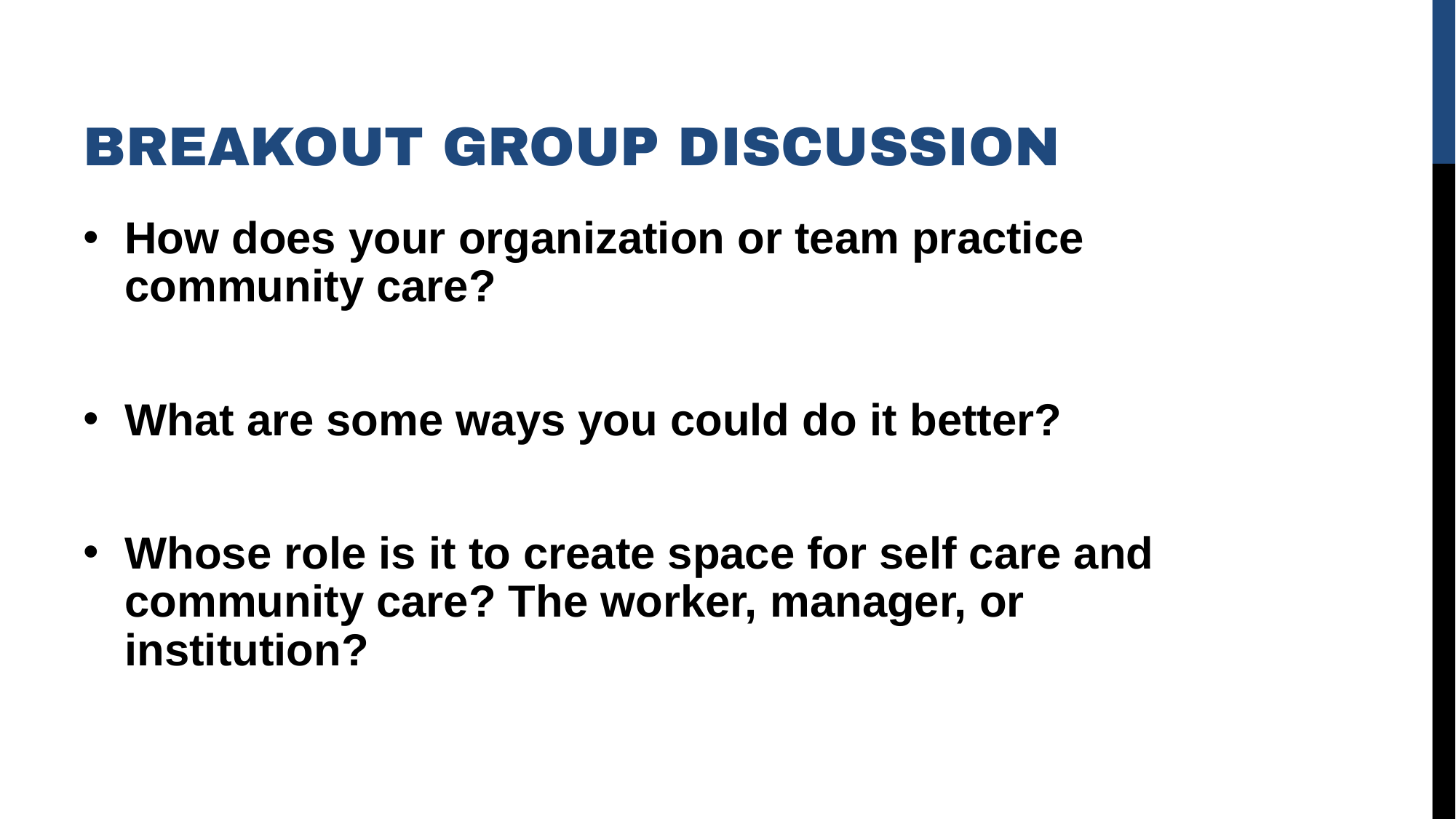

# BREAKOUT GROUP DISCUSSION
How does your organization or team practice community care?

What are some ways you could do it better?

Whose role is it to create space for self care and community care? The worker, manager, or institution?